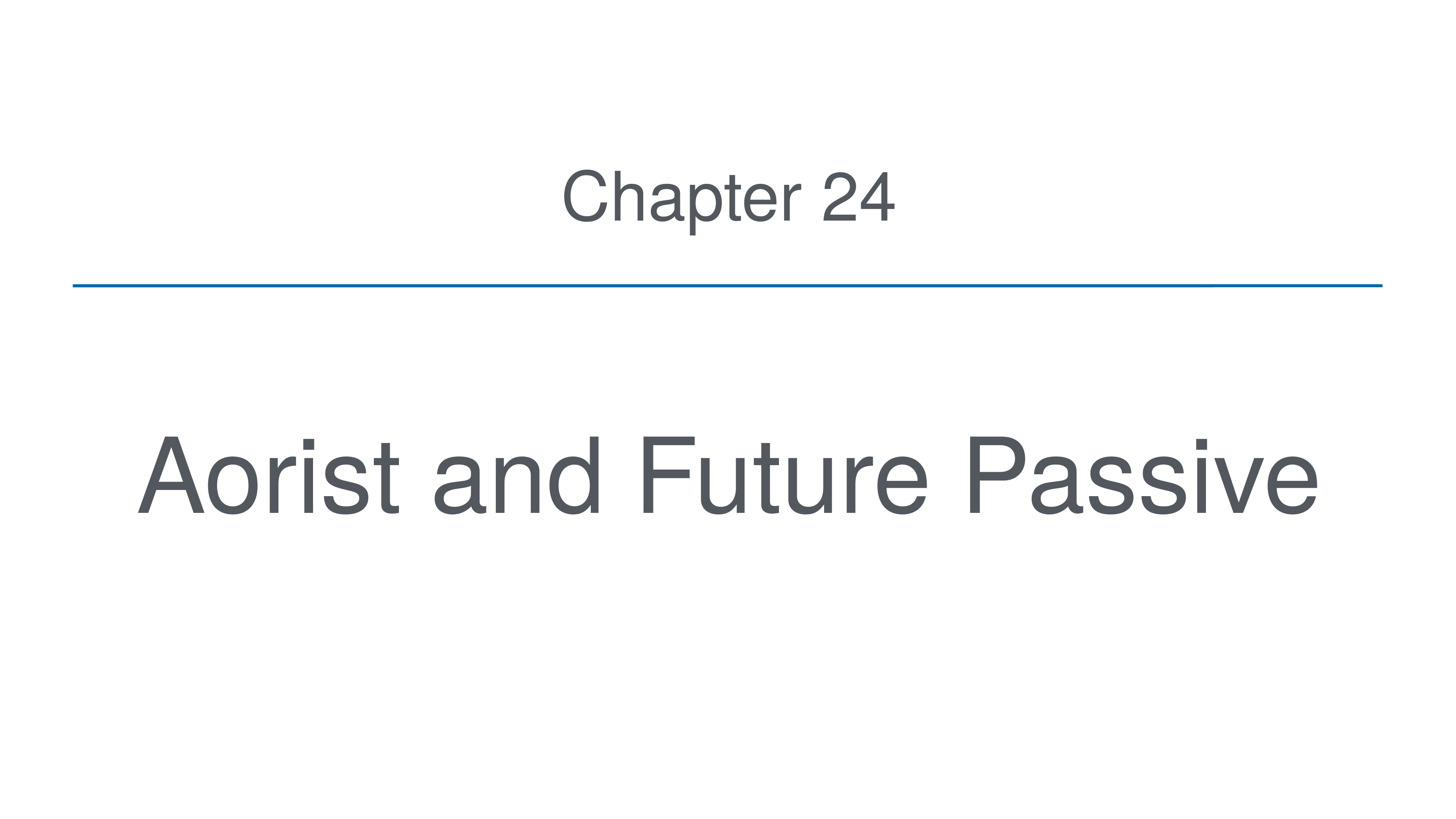

# Chapter 24
Aorist and Future Passive